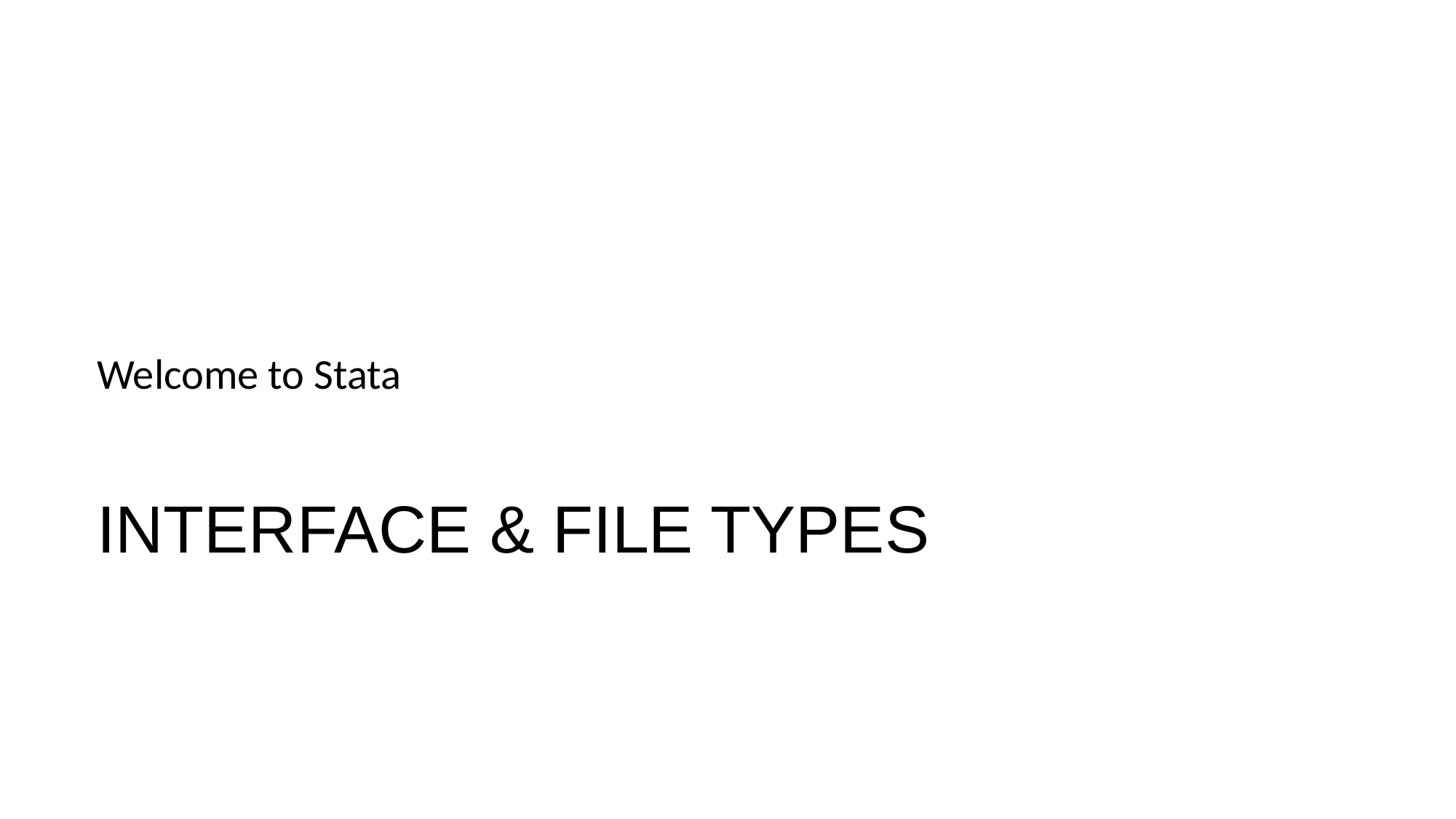

Welcome to Stata
INTERFACE & FILE TYPES